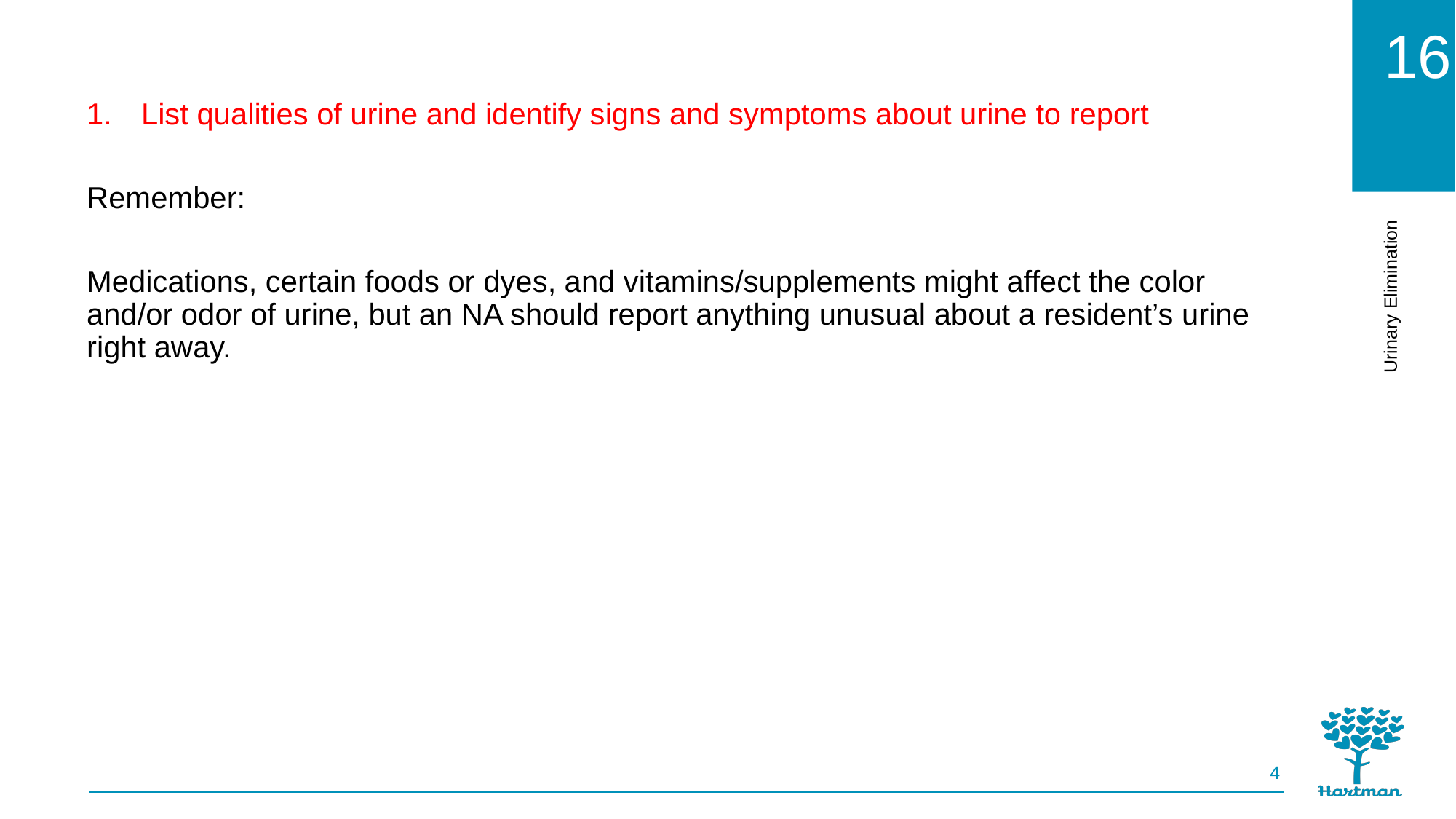

List qualities of urine and identify signs and symptoms about urine to report

Remember:

Medications, certain foods or dyes, and vitamins/supplements might affect the color and/or odor of urine, but an NA should report anything unusual about a resident’s urine right away.

4